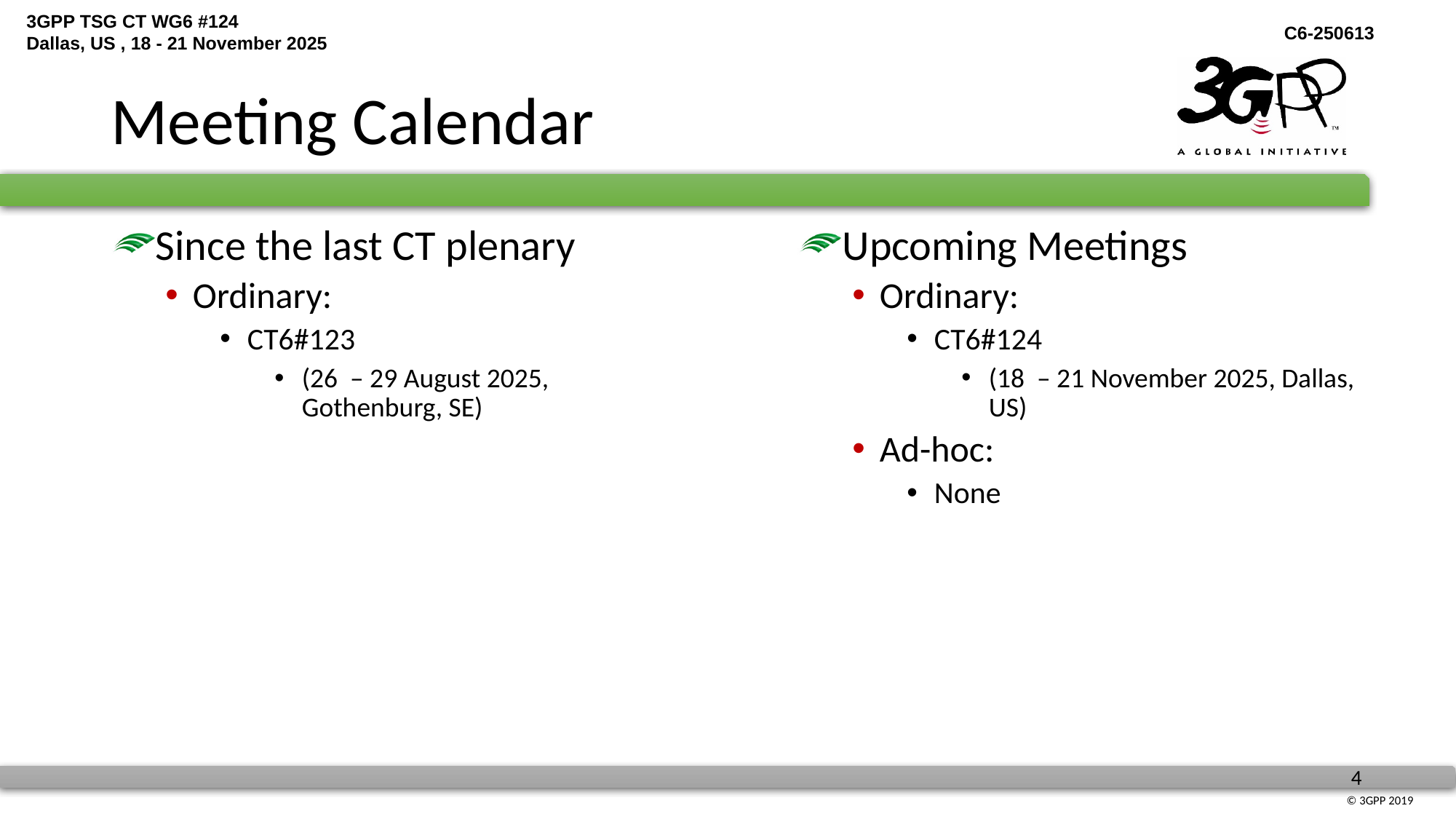

# Meeting Calendar
Since the last CT plenary
Ordinary:
CT6#123
(26  – 29 August 2025, Gothenburg, SE)
Upcoming Meetings
Ordinary:
CT6#124
(18  – 21 November 2025, Dallas, US)
Ad-hoc:
None